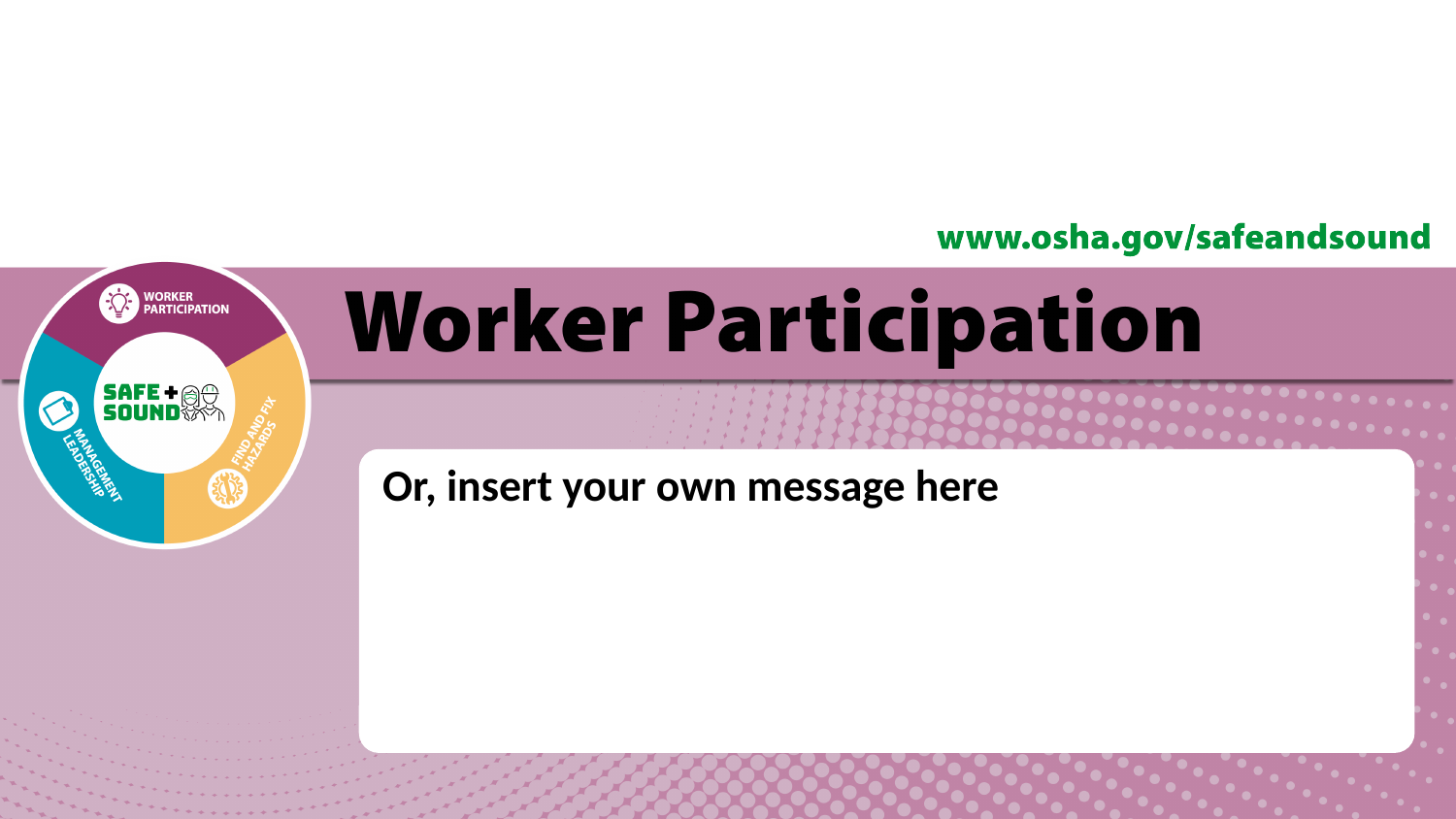

# Worker Participation Graphic (Option 1) Blank

Or, insert your own message here